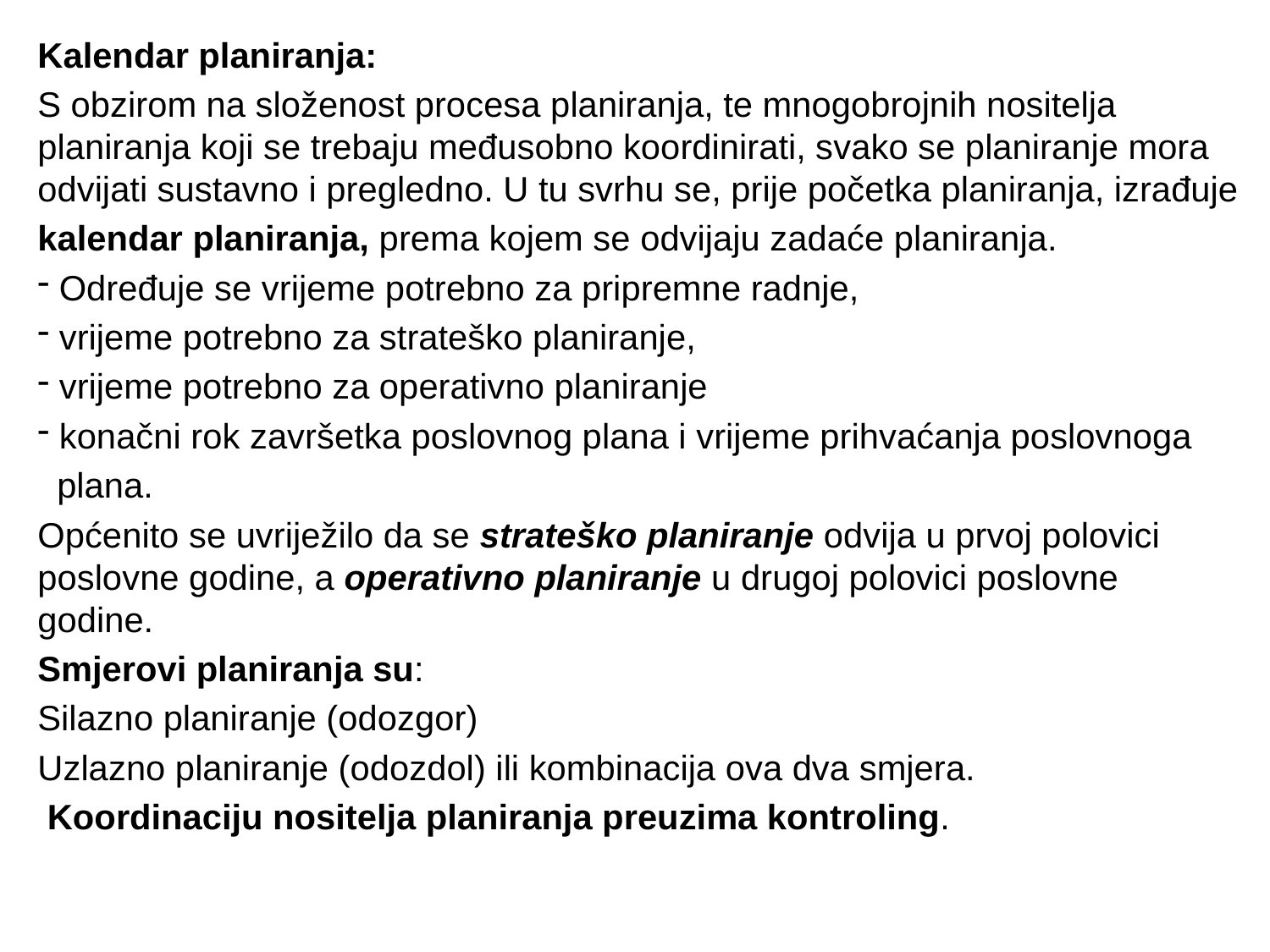

Kalendar planiranja:
S obzirom na složenost procesa planiranja, te mnogobrojnih nositelja planiranja koji se trebaju međusobno koordinirati, svako se planiranje mora odvijati sustavno i pregledno. U tu svrhu se, prije početka planiranja, izrađuje
kalendar planiranja, prema kojem se odvijaju zadaće planiranja.
 Određuje se vrijeme potrebno za pripremne radnje,
 vrijeme potrebno za strateško planiranje,
 vrijeme potrebno za operativno planiranje
 konačni rok završetka poslovnog plana i vrijeme prihvaćanja poslovnoga
  plana.
Općenito se uvriježilo da se strateško planiranje odvija u prvoj polovici poslovne godine, a operativno planiranje u drugoj polovici poslovne godine.
Smjerovi planiranja su:
Silazno planiranje (odozgor)
Uzlazno planiranje (odozdol) ili kombinacija ova dva smjera.
 Koordinaciju nositelja planiranja preuzima kontroling.